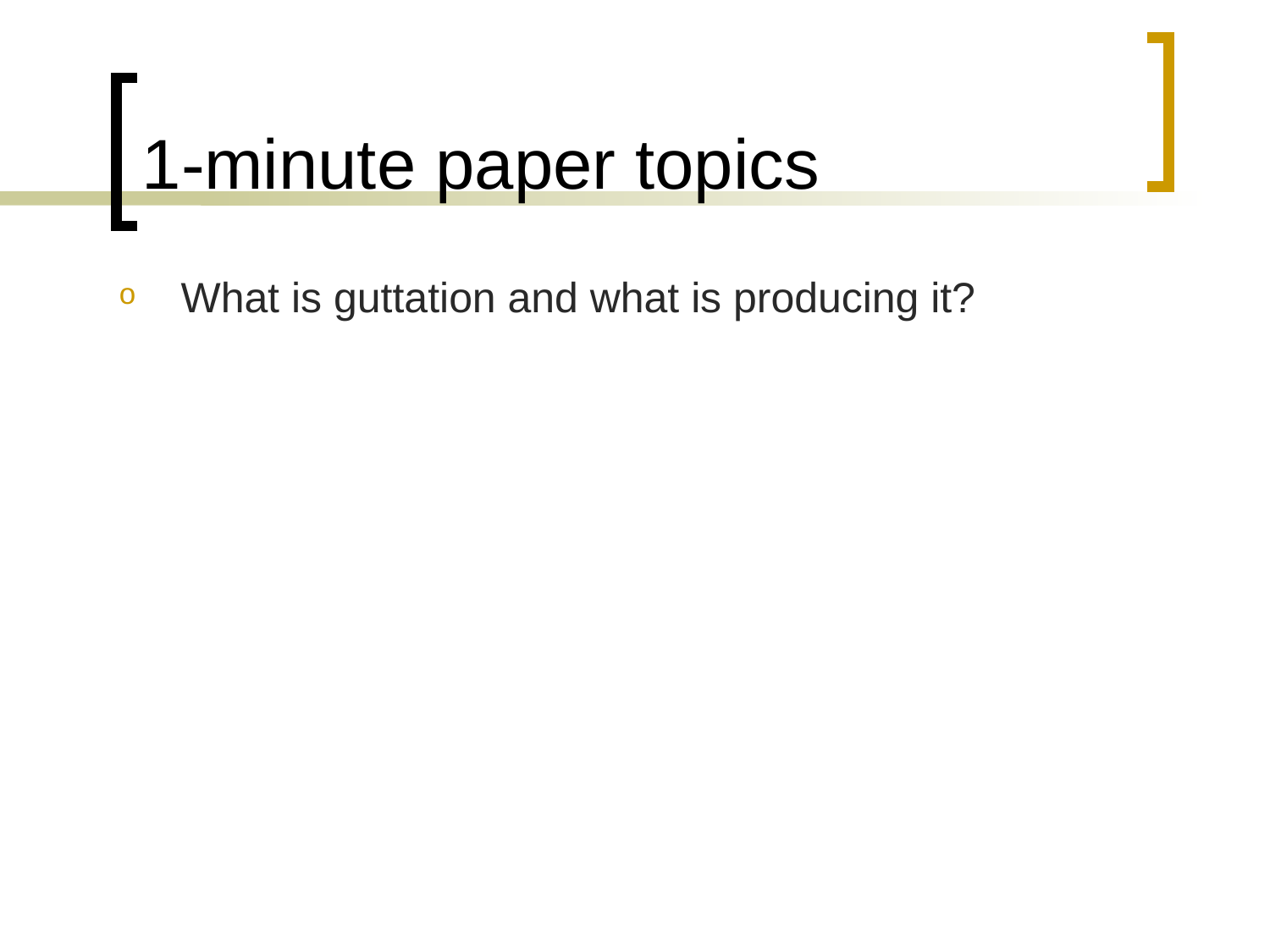

# 1-minute paper topics
What is guttation and what is producing it?